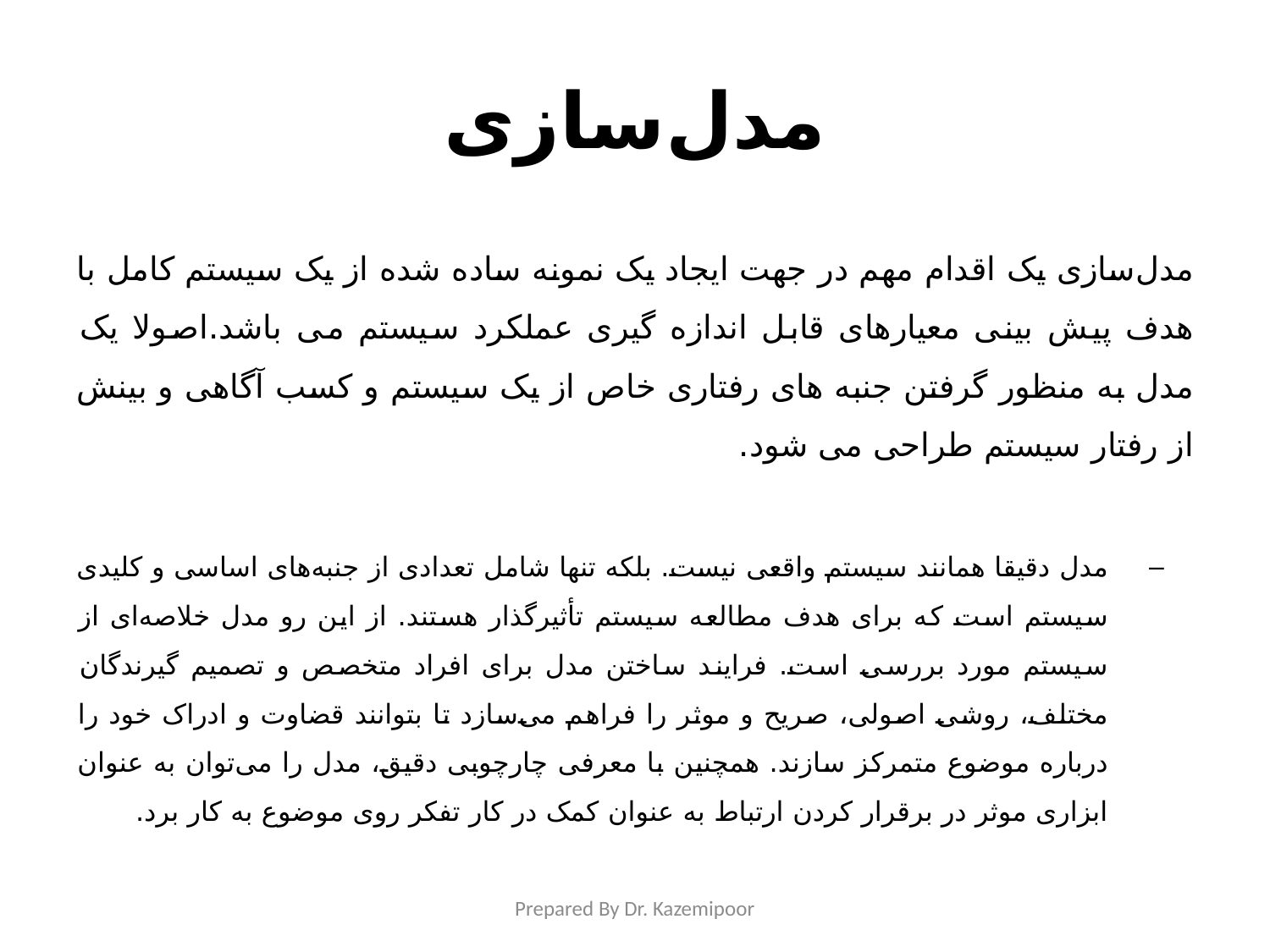

# مدل‌سازی
مدل‌سازی یک اقدام مهم در جهت ایجاد یک نمونه ساده شده از یک سیستم کامل با هدف پیش بینی معیارهای قابل اندازه گیری عملکرد سیستم می باشد.اصولا یک مدل به منظور گرفتن جنبه های رفتاری خاص از یک سیستم و کسب آگاهی و بینش از رفتار سیستم طراحی می شود.

مدل دقیقا همانند سیستم واقعی نیست. بلکه تنها شامل تعدادی از جنبه‌های اساسی و کلیدی سیستم است که برای هدف مطالعه سیستم تأثیرگذار هستند. از این رو مدل خلاصه‌ای از سیستم مورد بررسی است. فرایند ساختن مدل برای افراد متخصص و تصمیم گیرندگان مختلف، روشی اصولی، صریح و موثر را فراهم می‌سازد تا بتوانند قضاوت و ادراک خود را درباره موضوع متمرکز سازند. همچنین با معرفی چارچوبی دقیق، مدل را می‌توان به عنوان ابزاری موثر در برقرار کردن ارتباط به عنوان کمک در کار تفکر روی موضوع به کار برد.
Prepared By Dr. Kazemipoor